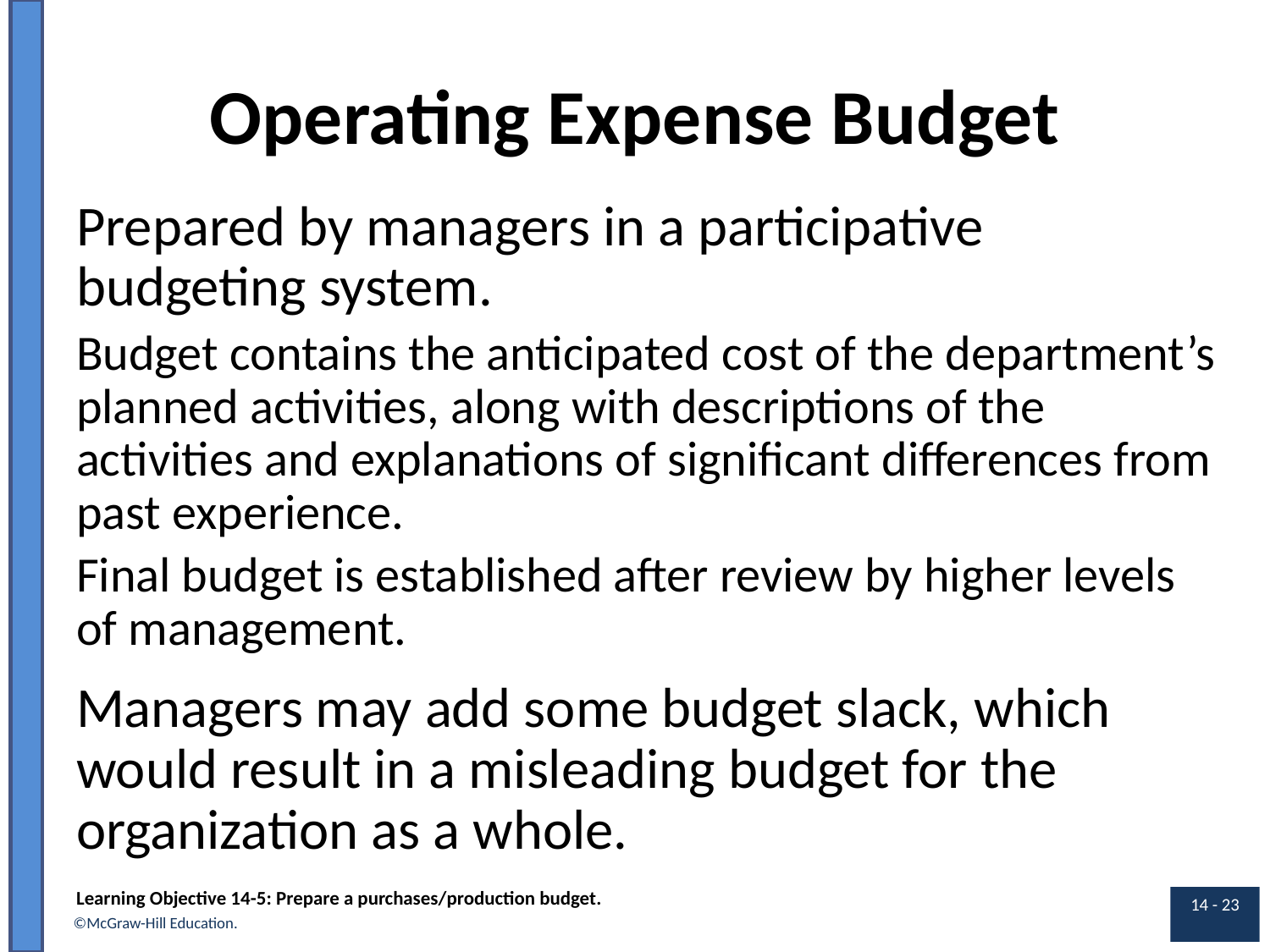

# Operating Expense Budget
Prepared by managers in a participative budgeting system.
Budget contains the anticipated cost of the department’s planned activities, along with descriptions of the activities and explanations of significant differences from past experience.
Final budget is established after review by higher levels of management.
Managers may add some budget slack, which would result in a misleading budget for the organization as a whole.
Learning Objective 14-5: Prepare a purchases/production budget.